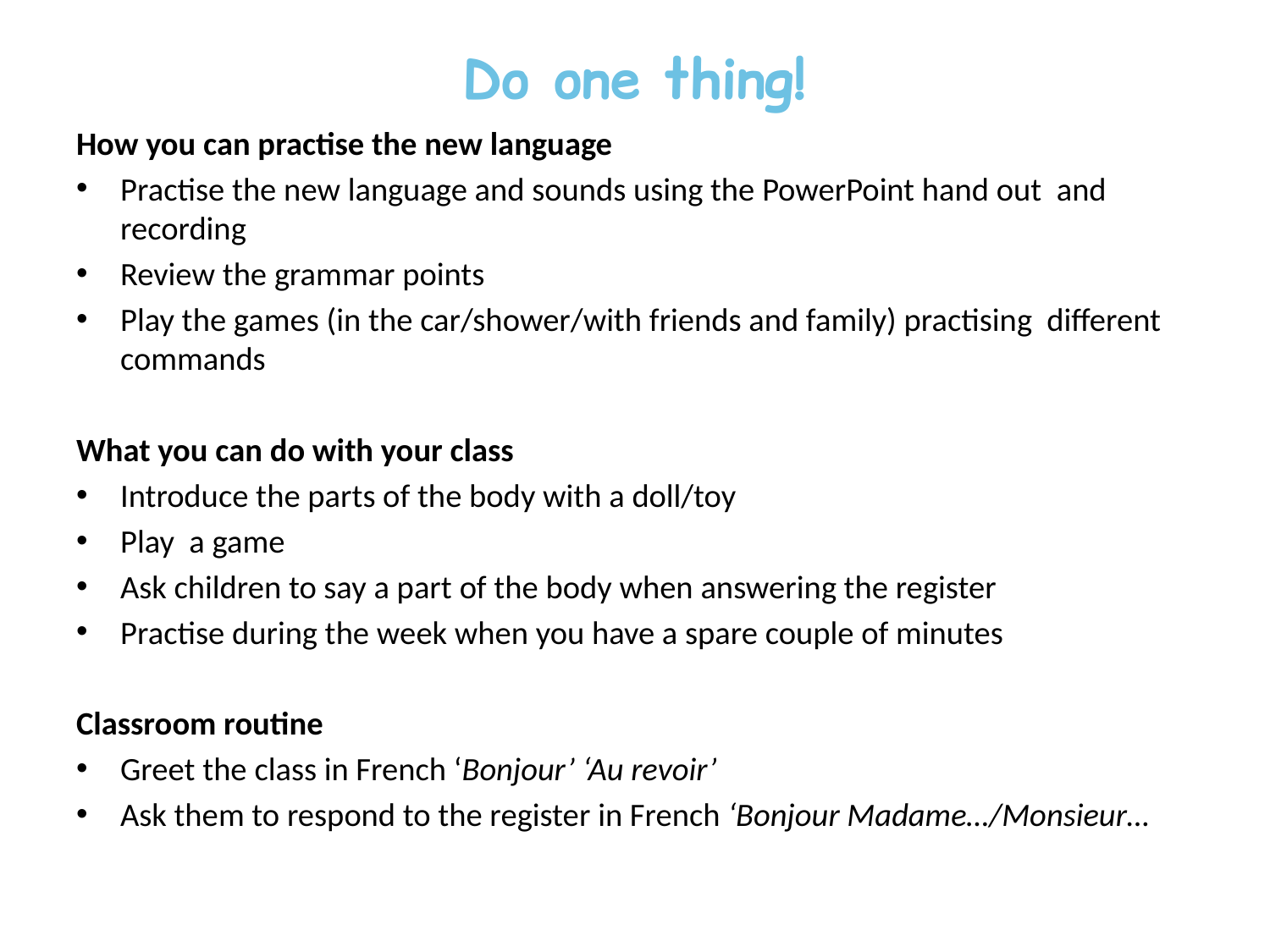

# Do one thing!
How you can practise the new language
Practise the new language and sounds using the PowerPoint hand out  and recording
Review the grammar points
Play the games (in the car/shower/with friends and family) practising  different commands

What you can do with your class
Introduce the parts of the body with a doll/toy
Play  a game
Ask children to say a part of the body when answering the register
Practise during the week when you have a spare couple of minutes

Classroom routine
Greet the class in French ‘Bonjour’ ‘Au revoir’
Ask them to respond to the register in French ‘Bonjour Madame…/Monsieur…